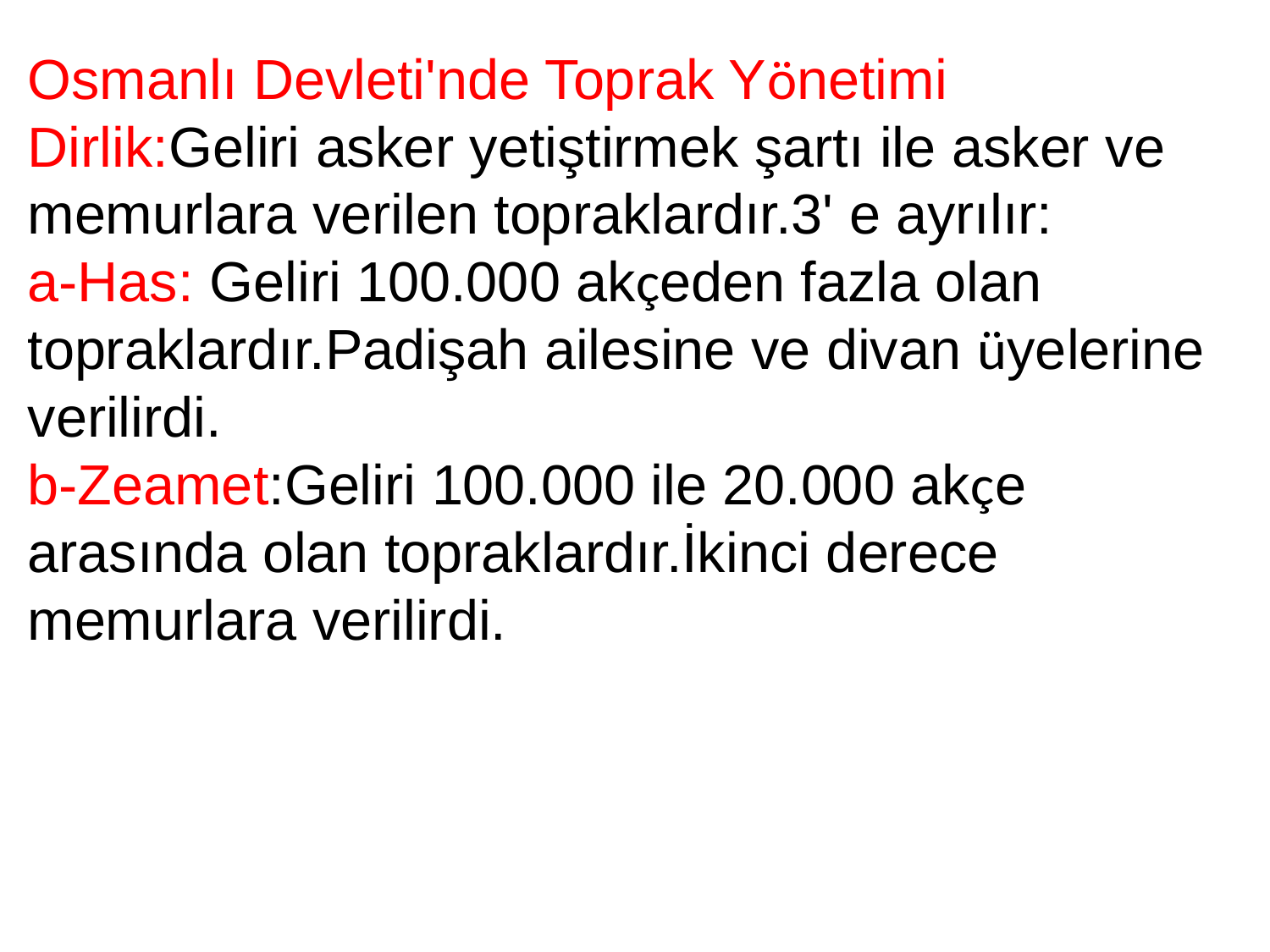

Osmanlı Devleti'nde Toprak Yönetimi
Dirlik:Geliri asker yetiştirmek şartı ile asker ve memurlara verilen topraklardır.3' e ayrılır:
a-Has: Geliri 100.000 akçeden fazla olan topraklardır.Padişah ailesine ve divan üyelerine verilirdi.
b-Zeamet:Geliri 100.000 ile 20.000 akçe arasında olan topraklardır.İkinci derece memurlara verilirdi.